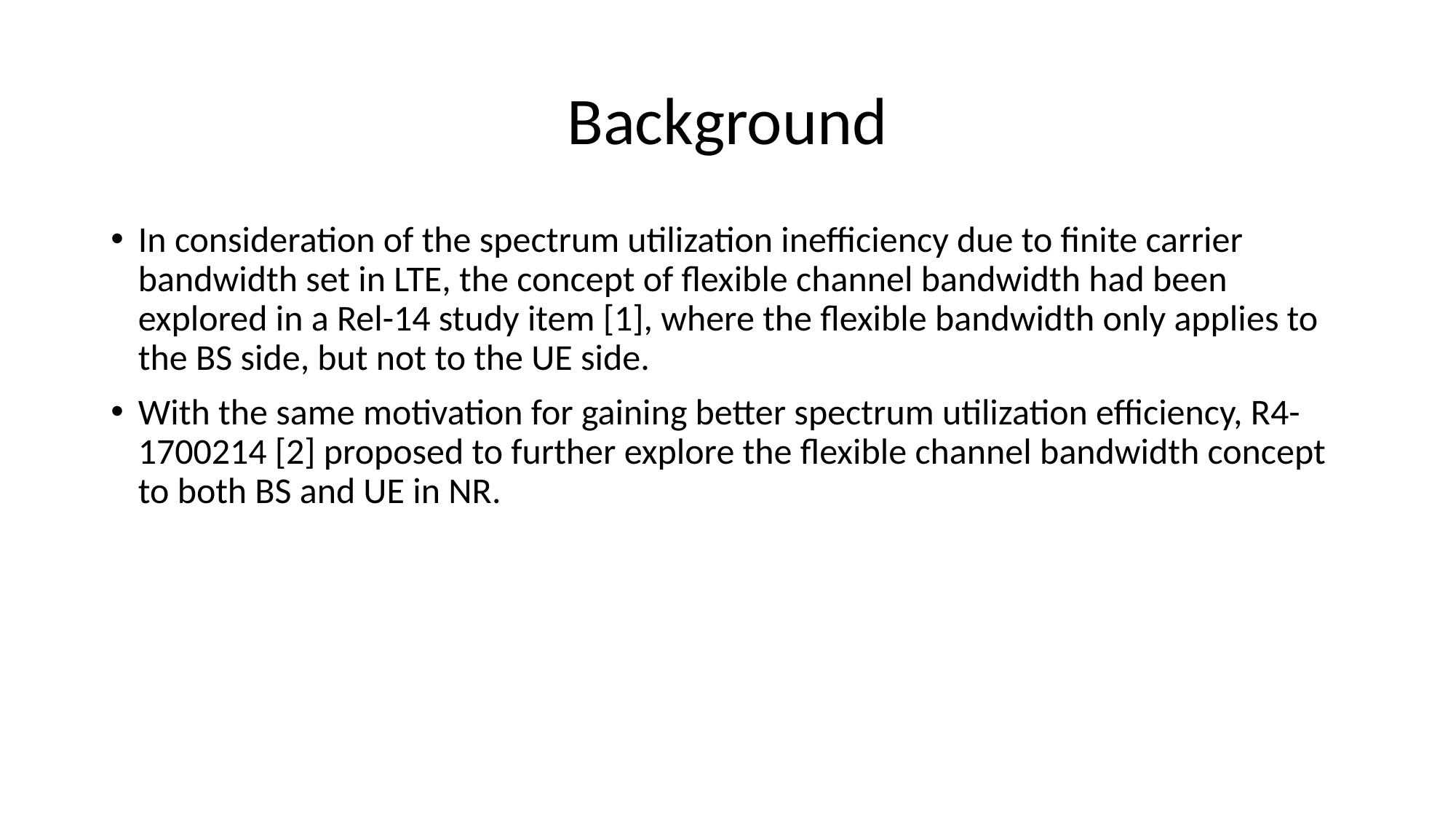

# Background
In consideration of the spectrum utilization inefficiency due to finite carrier bandwidth set in LTE, the concept of flexible channel bandwidth had been explored in a Rel-14 study item [1], where the flexible bandwidth only applies to the BS side, but not to the UE side.
With the same motivation for gaining better spectrum utilization efficiency, R4-1700214 [2] proposed to further explore the flexible channel bandwidth concept to both BS and UE in NR.